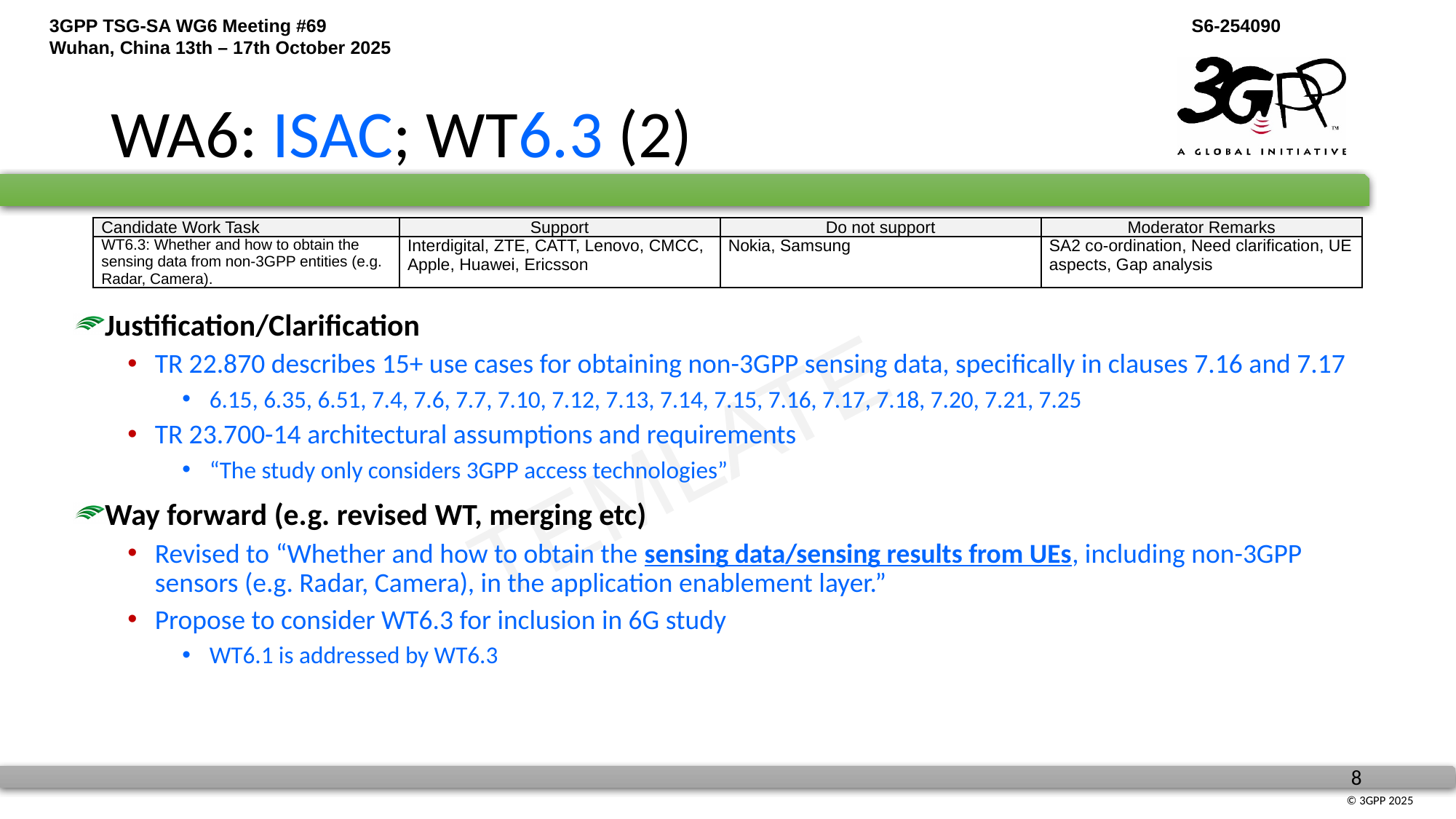

# WA6: ISAC; WT6.3 (2)
| Candidate Work Task | Support | Do not support | Moderator Remarks |
| --- | --- | --- | --- |
| WT6.3: Whether and how to obtain the sensing data from non-3GPP entities (e.g. Radar, Camera). | Interdigital, ZTE, CATT, Lenovo, CMCC, Apple, Huawei, Ericsson | Nokia, Samsung | SA2 co-ordination, Need clarification, UE aspects, Gap analysis |
Justification/Clarification
TR 22.870 describes 15+ use cases for obtaining non-3GPP sensing data, specifically in clauses 7.16 and 7.17
6.15, 6.35, 6.51, 7.4, 7.6, 7.7, 7.10, 7.12, 7.13, 7.14, 7.15, 7.16, 7.17, 7.18, 7.20, 7.21, 7.25
TR 23.700-14 architectural assumptions and requirements
“The study only considers 3GPP access technologies”
Way forward (e.g. revised WT, merging etc)
Revised to “Whether and how to obtain the sensing data/sensing results from UEs, including non-3GPP sensors (e.g. Radar, Camera), in the application enablement layer.”
Propose to consider WT6.3 for inclusion in 6G study
WT6.1 is addressed by WT6.3

TEMLATE